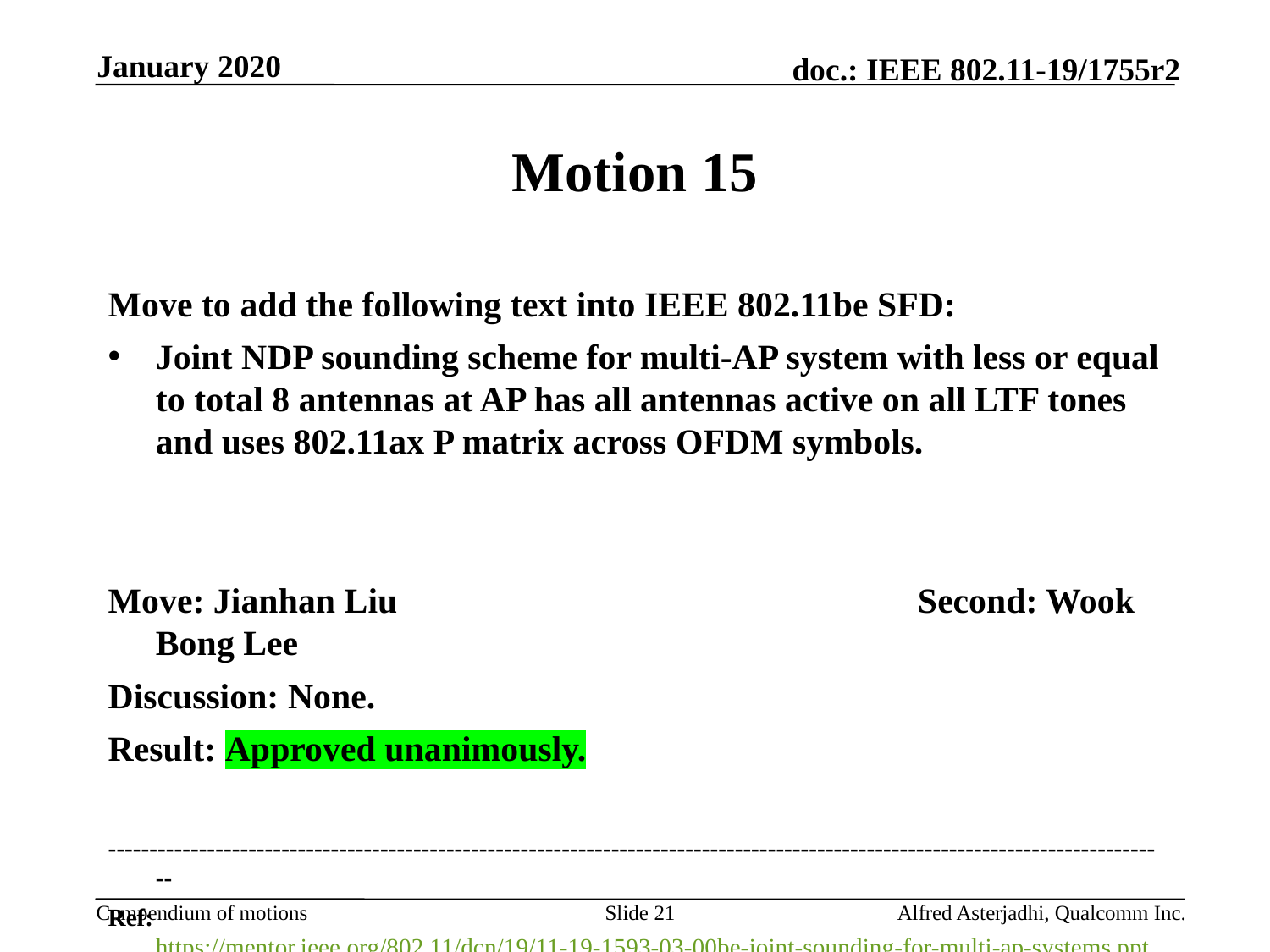

January 2020
# Motion 15
Move to add the following text into IEEE 802.11be SFD:
Joint NDP sounding scheme for multi-AP system with less or equal to total 8 antennas at AP has all antennas active on all LTF tones and uses 802.11ax P matrix across OFDM symbols.

Move: Jianhan Liu 					Second: Wook Bong Lee
Discussion: None.
Result: Approved unanimously.

---------------------------------------------------------------------------------------------------------------------------------
Ref: https://mentor.ieee.org/802.11/dcn/19/11-19-1593-03-00be-joint-sounding-for-multi-ap-systems.pptx
Slide 21
Alfred Asterjadhi, Qualcomm Inc.